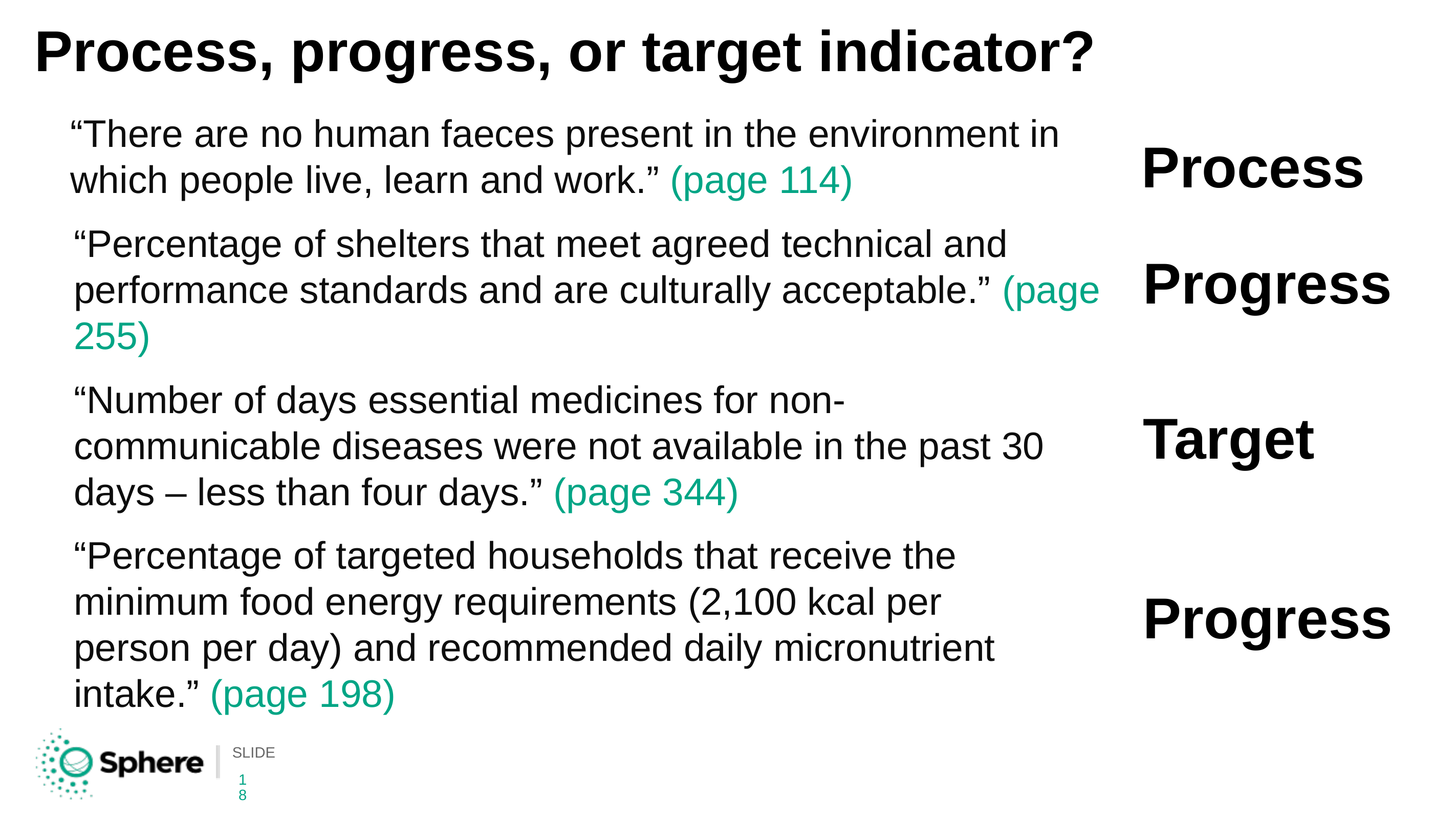

# Process, progress, or target indicator?
“There are no human faeces present in the environment in which people live, learn and work.” (page 114)
Process
“Percentage of shelters that meet agreed technical and performance standards and are culturally acceptable.” (page 255)
Progress
“Number of days essential medicines for non-communicable diseases were not available in the past 30 days – less than four days.” (page 344)
Target
“Percentage of targeted households that receive the minimum food energy requirements (2,100 kcal per person per day) and recommended daily micronutrient intake.” (page 198)
Progress
18